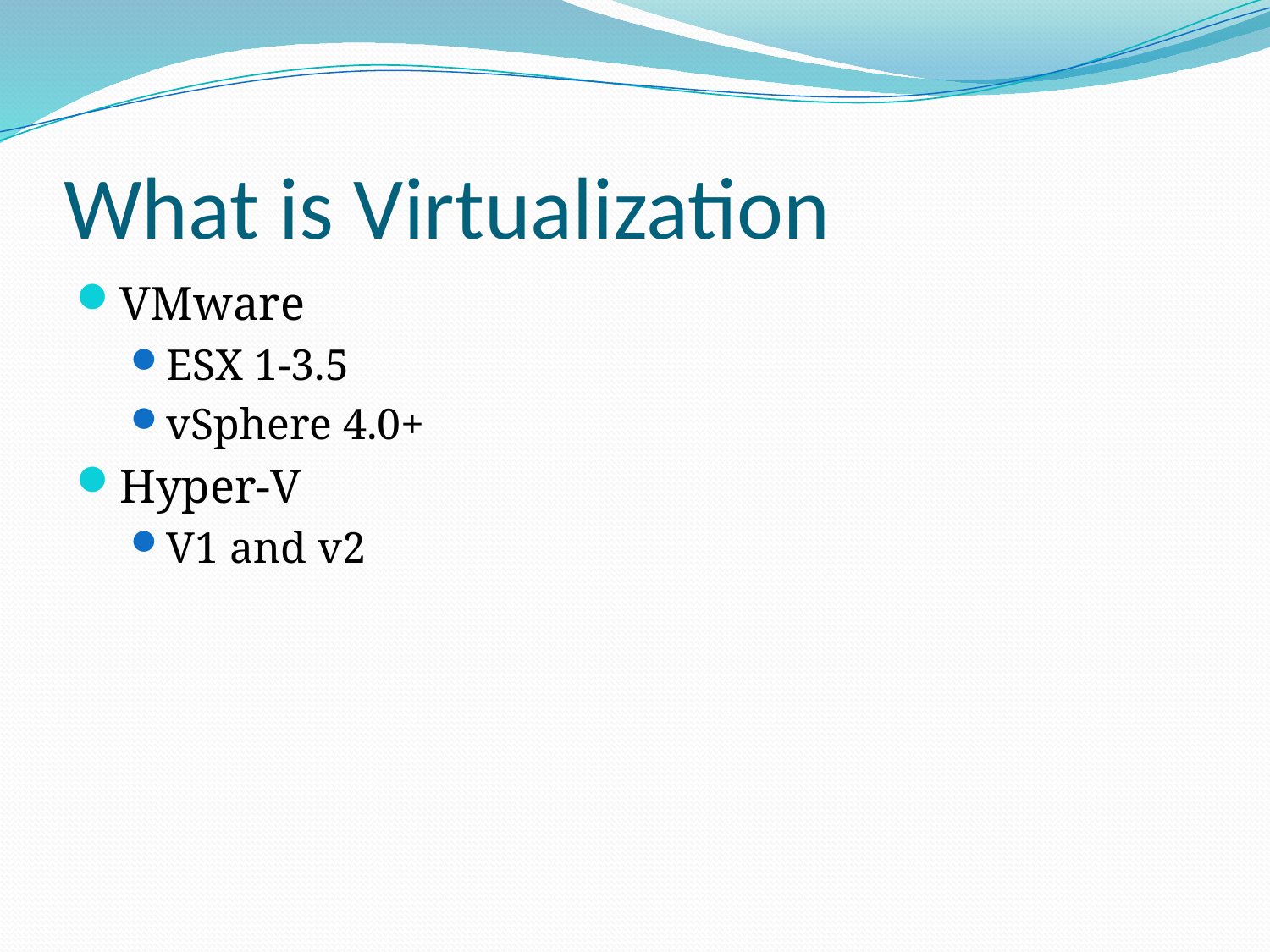

# What is Virtualization
VMware
ESX 1-3.5
vSphere 4.0+
Hyper-V
V1 and v2